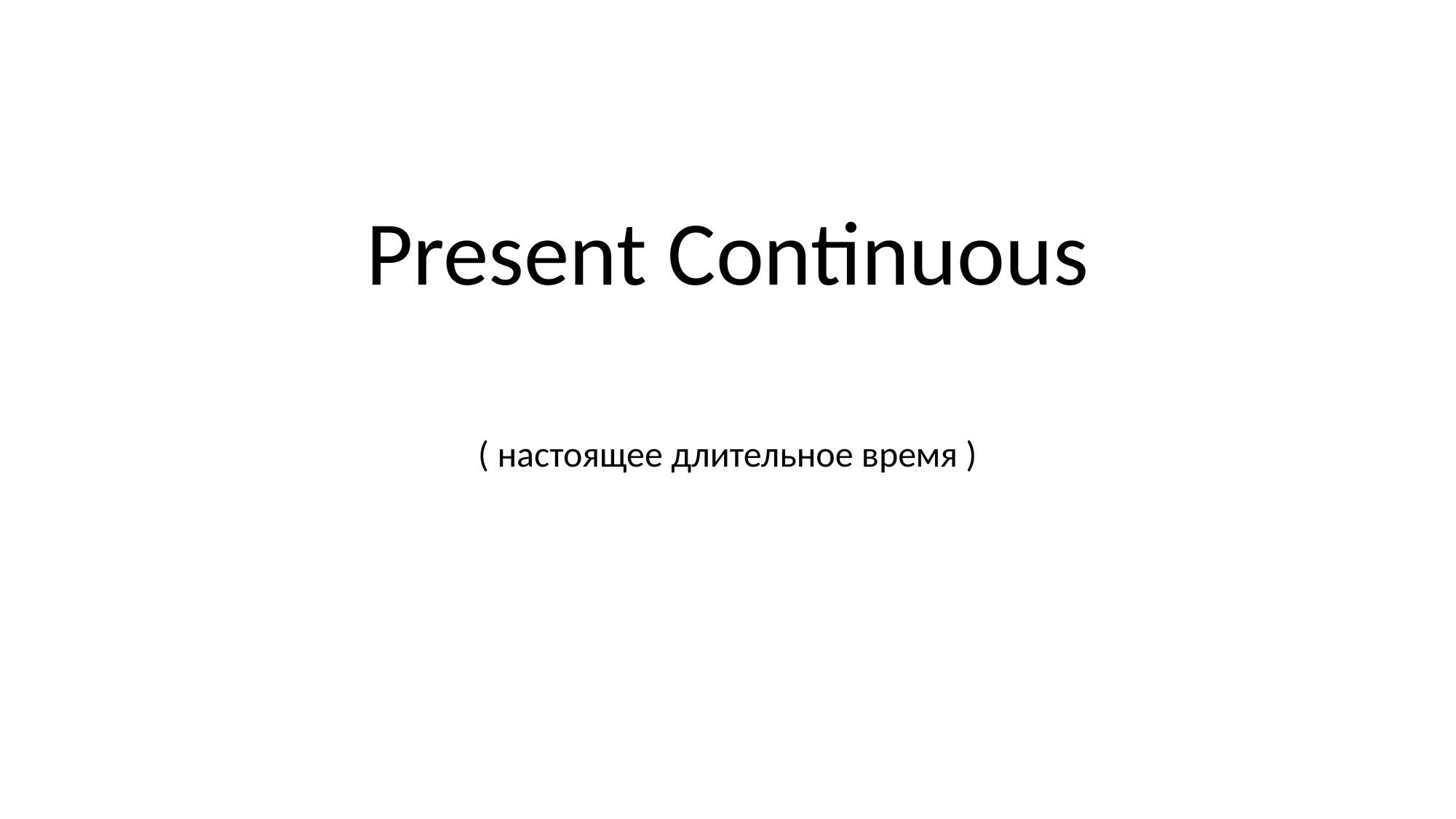

# Present Continuous
( настоящее длительное время )